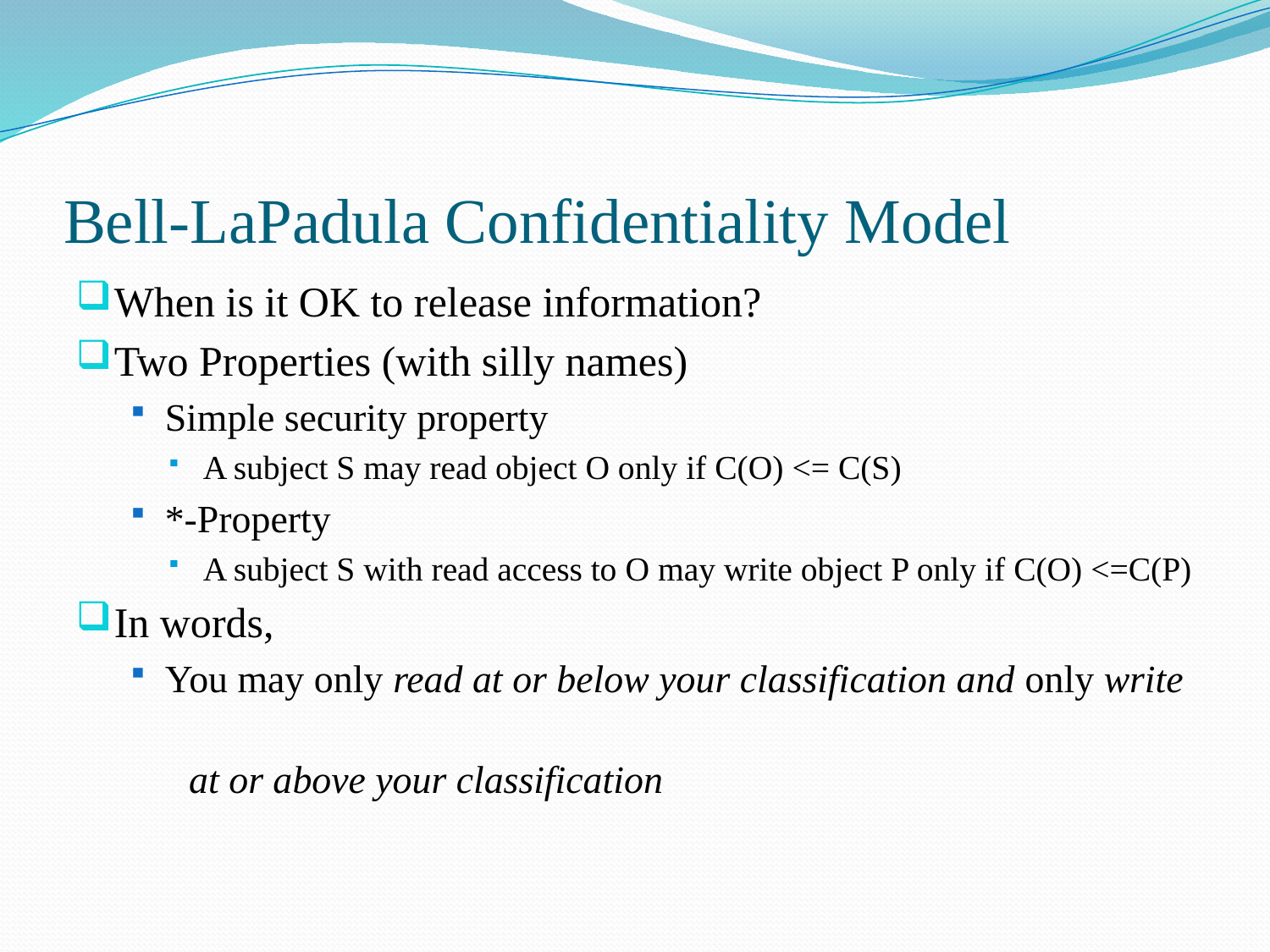

# Bell-LaPadula Confidentiality Model
When is it OK to release information?
Two Properties (with silly names)
Simple security property
A subject S may read object O only if C(O) <= C(S)
*-Property
A subject S with read access to O may write object P only if C(O) <=C(P)
In words,
You may only read at or below your classification and only write
      at or above your classification